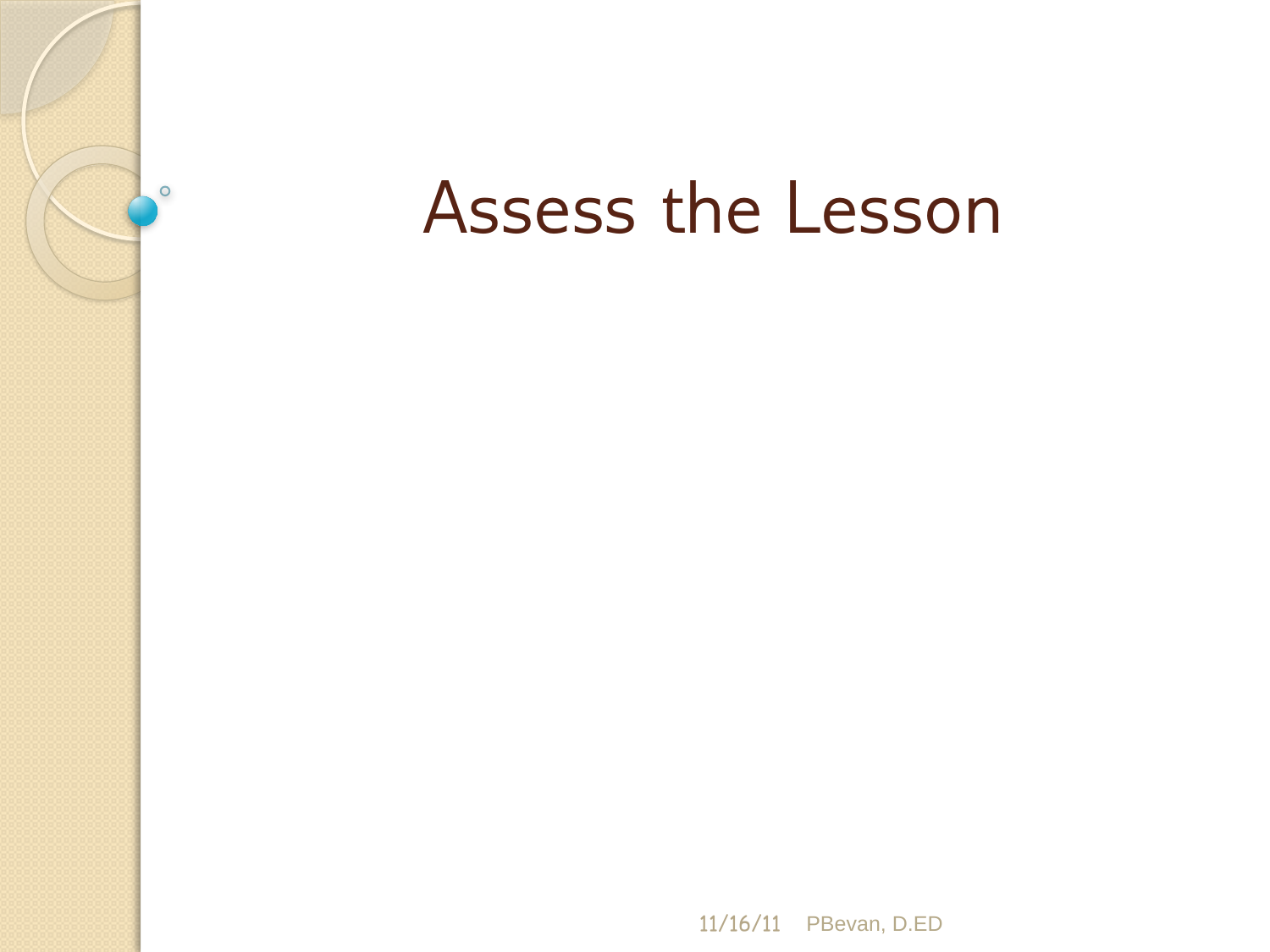

# Assess the Lesson

11/16/11
PBevan, D.ED